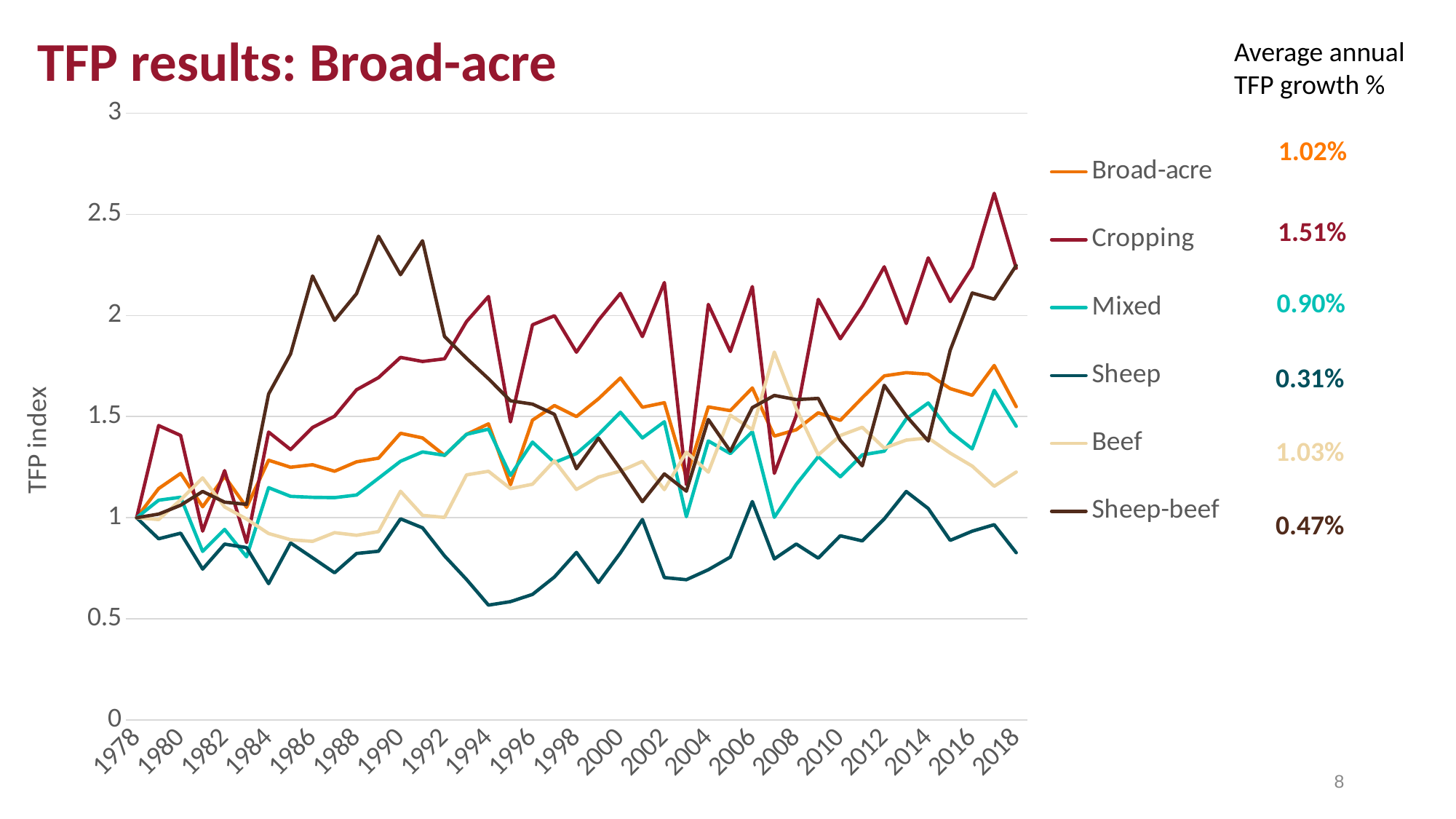

TFP results: Broad-acre
Average annual TFP growth %

### Chart

| Category | Broad-acre | Cropping | Mixed | Sheep | Beef | Sheep-beef |
|---|---|---|---|---|---|---|
| 1978 | 1.0 | 1.0 | 1.0 | 1.0 | 1.0 | 1.0 |
| 1979 | 1.144 | 1.4554 | 1.0863 | 0.8958 | 0.9907 | 1.0178 |
| 1980 | 1.2188 | 1.4069 | 1.101 | 0.9235 | 1.0886 | 1.0615 |
| 1981 | 1.054 | 0.9337 | 0.8333 | 0.746 | 1.1966 | 1.1298 |
| 1982 | 1.2044 | 1.2326 | 0.9422 | 0.8694 | 1.0534 | 1.0769 |
| 1983 | 1.0515 | 0.8771 | 0.8068 | 0.8523 | 0.9933 | 1.066 |
| 1984 | 1.2841 | 1.4233 | 1.1485 | 0.6739 | 0.9218 | 1.6116 |
| 1985 | 1.2494 | 1.3369 | 1.1054 | 0.8751 | 0.891 | 1.8096 |
| 1986 | 1.2616 | 1.4462 | 1.1007 | 0.8019 | 0.883 | 2.1949 |
| 1987 | 1.2295 | 1.5018 | 1.0991 | 0.7276 | 0.926 | 1.9755 |
| 1988 | 1.2761 | 1.6325 | 1.112 | 0.823 | 0.9129 | 2.1076 |
| 1989 | 1.2943 | 1.6926 | 1.195 | 0.8342 | 0.9313 | 2.3914 |
| 1990 | 1.4174 | 1.7926 | 1.279 | 0.9944 | 1.1308 | 2.2011 |
| 1991 | 1.3945 | 1.7724 | 1.3251 | 0.95 | 1.0116 | 2.369 |
| 1992 | 1.3079 | 1.7854 | 1.3083 | 0.8112 | 1.0014 | 1.8957 |
| 1993 | 1.4121 | 1.9693 | 1.4121 | 0.695 | 1.2116 | 1.7882 |
| 1994 | 1.464 | 2.0934 | 1.4379 | 0.5679 | 1.2293 | 1.6868 |
| 1995 | 1.1627 | 1.4736 | 1.209 | 0.585 | 1.1438 | 1.5778 |
| 1996 | 1.4823 | 1.9536 | 1.3737 | 0.6209 | 1.1654 | 1.5615 |
| 1997 | 1.5548 | 1.9985 | 1.2725 | 0.7071 | 1.2815 | 1.5111 |
| 1998 | 1.5002 | 1.8182 | 1.3168 | 0.8285 | 1.1395 | 1.2419 |
| 1999 | 1.5878 | 1.9763 | 1.4112 | 0.6794 | 1.2007 | 1.3935 |
| 2000 | 1.6908 | 2.1089 | 1.5213 | 0.8261 | 1.2302 | 1.2402 |
| 2001 | 1.546 | 1.8953 | 1.3942 | 0.9912 | 1.2782 | 1.0791 |
| 2002 | 1.5685 | 2.1625 | 1.4745 | 0.7041 | 1.1388 | 1.2165 |
| 2003 | 1.2 | 1.165 | 1.005 | 0.6935 | 1.324 | 1.1313 |
| 2004 | 1.5477 | 2.0543 | 1.3796 | 0.7427 | 1.2252 | 1.4857 |
| 2005 | 1.5295 | 1.8217 | 1.317 | 0.8052 | 1.5072 | 1.3284 |
| 2006 | 1.6415 | 2.1424 | 1.4255 | 1.08 | 1.4355 | 1.5442 |
| 2007 | 1.4035 | 1.2192 | 1.0017 | 0.7963 | 1.8188 | 1.6044 |
| 2008 | 1.4348 | 1.5044 | 1.1646 | 0.8698 | 1.5394 | 1.5838 |
| 2009 | 1.5188 | 2.0791 | 1.3016 | 0.8 | 1.3105 | 1.5897 |
| 2010 | 1.4811 | 1.8846 | 1.2022 | 0.9107 | 1.4065 | 1.3829 |
| 2011 | 1.593 | 2.0467 | 1.3106 | 0.8854 | 1.4472 | 1.2564 |
| 2012 | 1.7012 | 2.2402 | 1.3287 | 0.994 | 1.3439 | 1.6543 |
| 2013 | 1.7171 | 1.96 | 1.4884 | 1.1296 | 1.3836 | 1.5035 |
| 2014 | 1.7094 | 2.2845 | 1.5673 | 1.0453 | 1.3943 | 1.3794 |
| 2015 | 1.6383 | 2.0686 | 1.4254 | 0.8879 | 1.3193 | 1.8282 |
| 2016 | 1.605 | 2.238 | 1.3402 | 0.9333 | 1.2552 | 2.1108 |
| 2017 | 1.7525 | 2.6036 | 1.63 | 0.9655 | 1.1554 | 2.0802 |
| 2018 | 1.5492 | 2.233 | 1.4524 | 0.8269 | 1.2256 | 2.2466 |
1.02%

1.51%
0.90%
0.31%
1.03%
0.47%
8